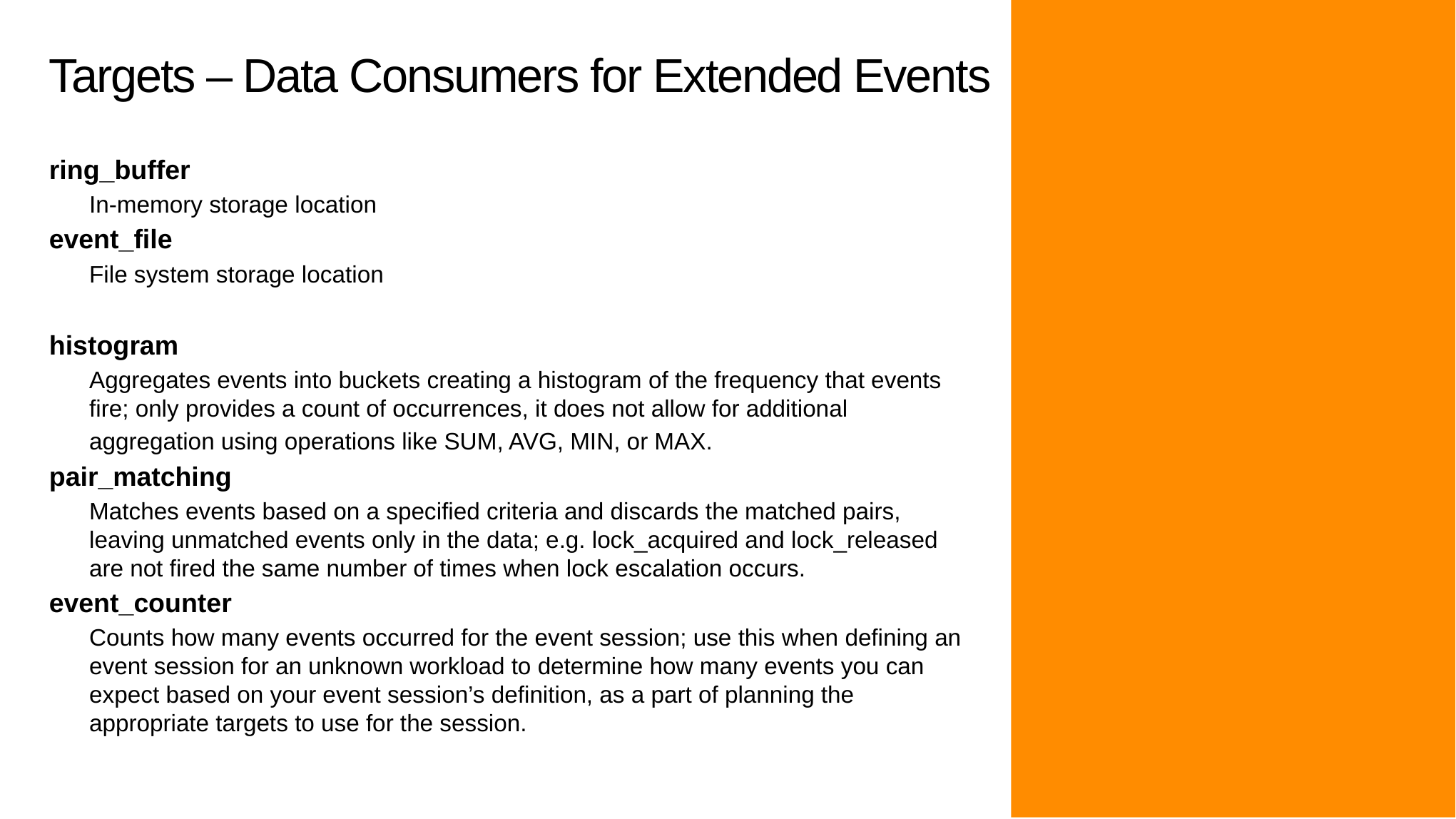

# Targets – Data Consumers for Extended Events
ring_buffer
In-memory storage location
event_file
File system storage location

histogram
Aggregates events into buckets creating a histogram of the frequency that events fire; only provides a count of occurrences, it does not allow for additional
aggregation using operations like SUM, AVG, MIN, or MAX.
pair_matching
Matches events based on a specified criteria and discards the matched pairs, leaving unmatched events only in the data; e.g. lock_acquired and lock_released are not fired the same number of times when lock escalation occurs.
event_counter
Counts how many events occurred for the event session; use this when defining an event session for an unknown workload to determine how many events you can expect based on your event session’s definition, as a part of planning the appropriate targets to use for the session.